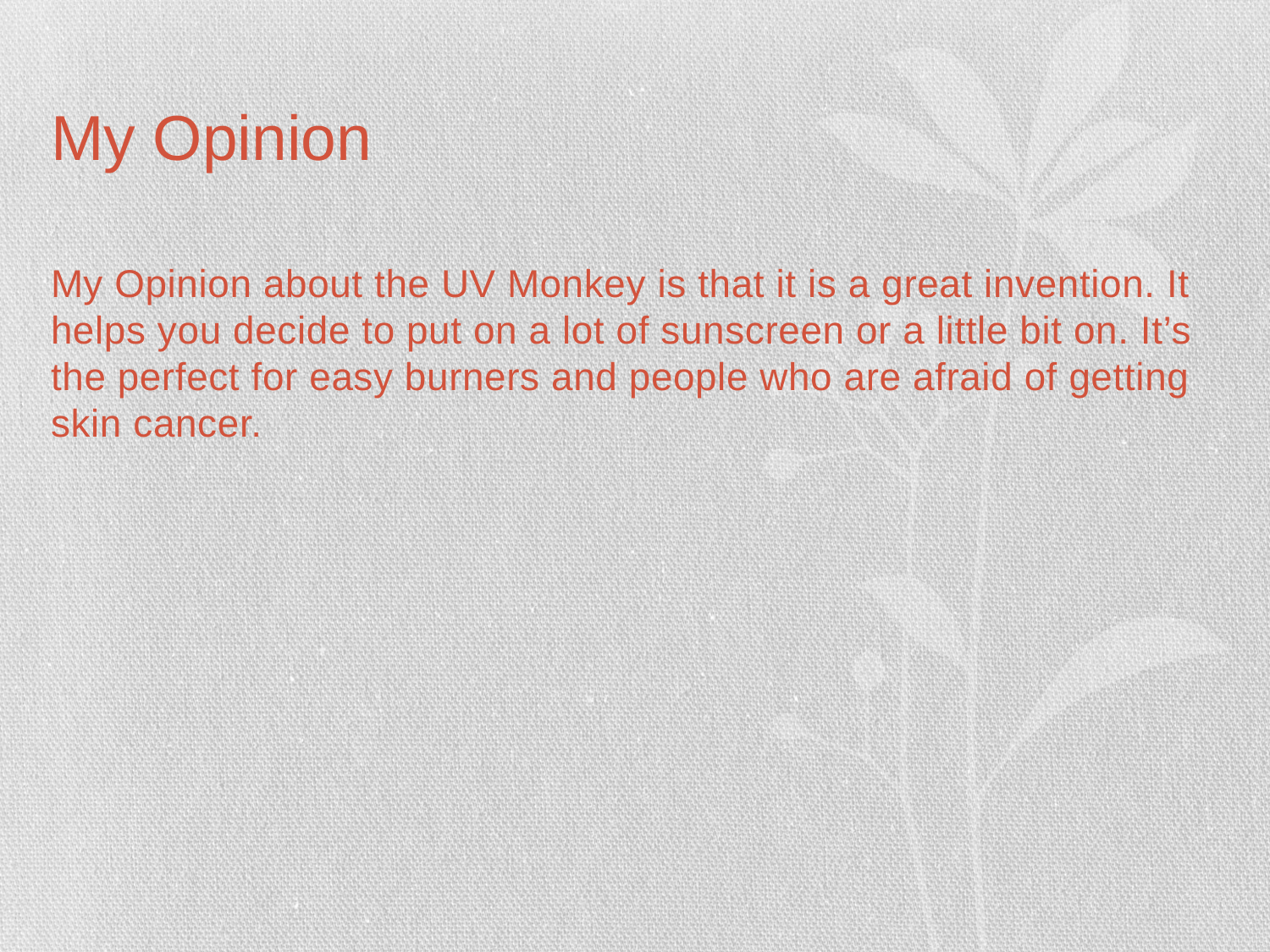

# My Opinion
My Opinion about the UV Monkey is that it is a great invention. It helps you decide to put on a lot of sunscreen or a little bit on. It’s the perfect for easy burners and people who are afraid of getting skin cancer.